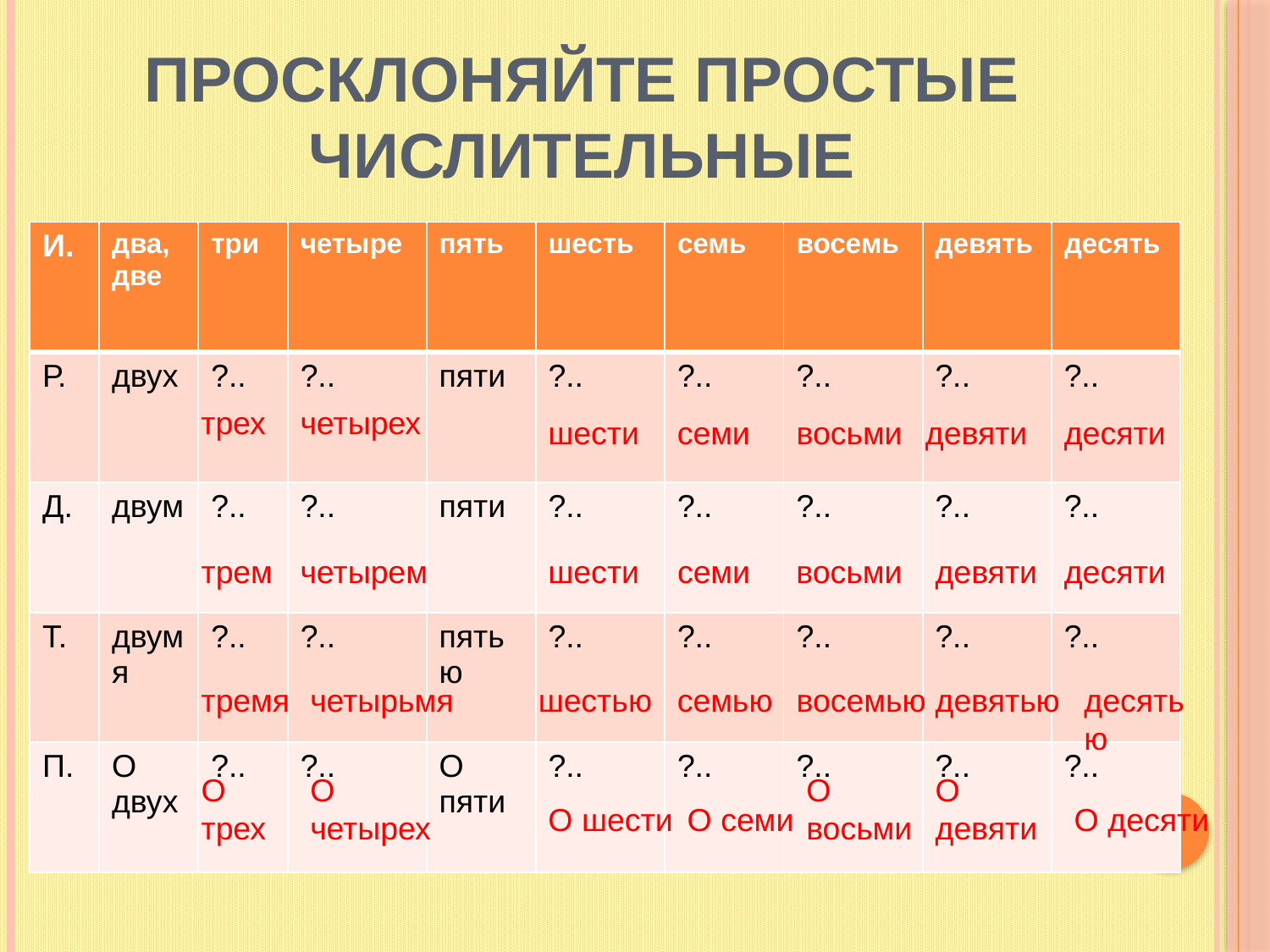

# Просклоняйте простые числительные
| И. | два, две | три | четыре | пять | шесть | семь | восемь | девять | десять |
| --- | --- | --- | --- | --- | --- | --- | --- | --- | --- |
| Р. | двух | ?.. | ?.. | пяти | ?.. | ?.. | ?.. | ?.. | ?.. |
| Д. | двум | ?.. | ?.. | пяти | ?.. | ?.. | ?.. | ?.. | ?.. |
| Т. | двумя | ?.. | ?.. | пятью | ?.. | ?.. | ?.. | ?.. | ?.. |
| П. | О двух | ?.. | ?.. | О пяти | ?.. | ?.. | ?.. | ?.. | ?.. |
трех
четырех
шести
семи
восьми
девяти
десяти
трем
четырем
шести
семи
восьми
девяти
десяти
тремя
четырьмя
шестью
семью
восемью
девятью
десятью
О четырех
О восьми
О девяти
О трех
О шести
О семи
О десяти